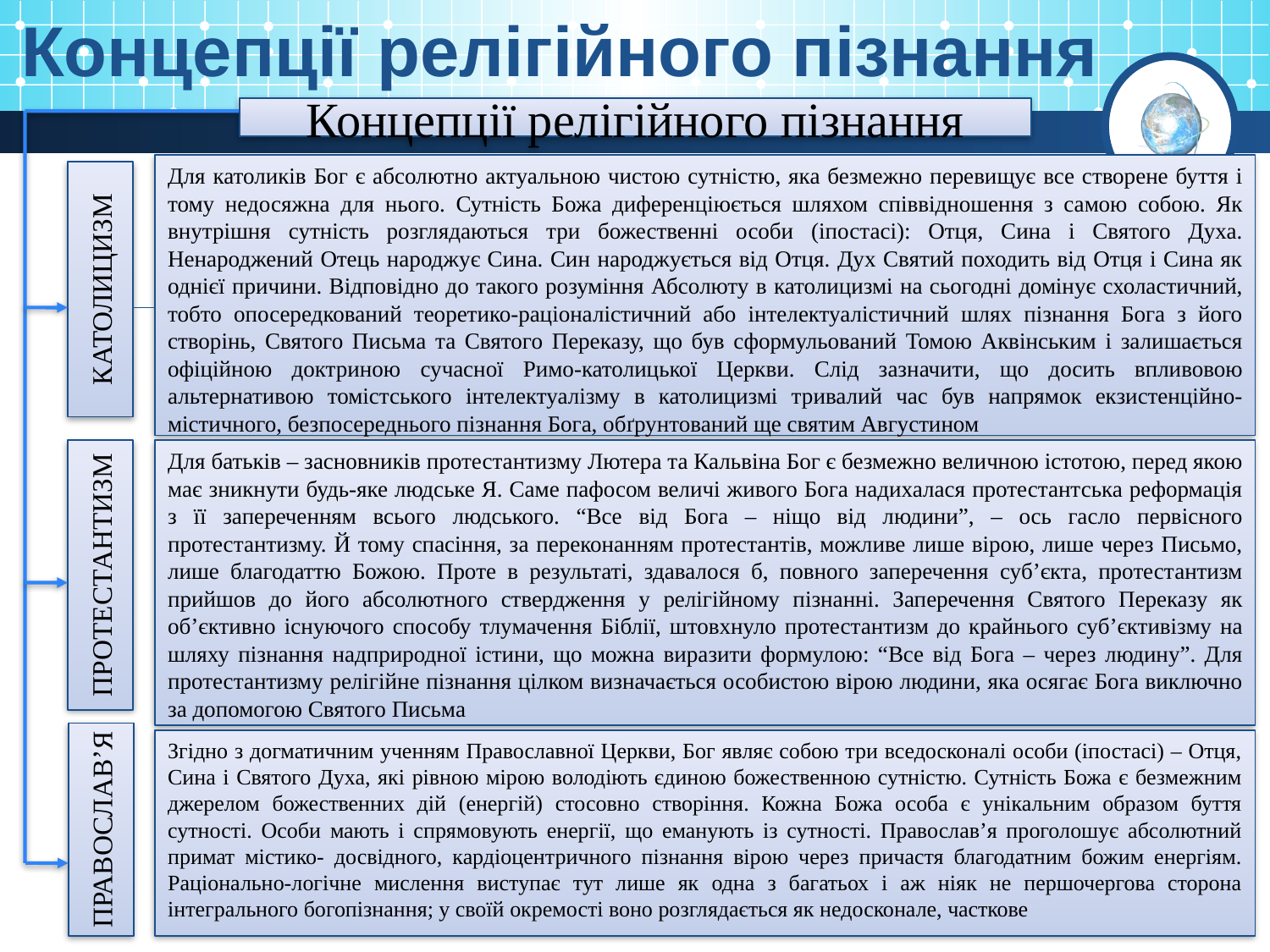

Концепції релігійного пізнання

Концепції релігійного пізнання

Для католиків Бог є абсолютно актуальною чистою сутністю, яка безмежно перевищує все створене буття і тому недосяжна для нього. Сутність Божа диференціюється шляхом співвідношення з самою собою. Як внутрішня сутність розглядаються три божественні особи (іпостасі): Отця, Сина і Святого Духа. Ненароджений Отець народжує Сина. Син народжується від Отця. Дух Святий походить від Отця і Сина як однієї причини. Відповідно до такого розуміння Абсолюту в католицизмі на сьогодні домінує схоластичний, тобто опосередкований теоретико-раціоналістичний або інтелектуалістичний шлях пізнання Бога з його створінь, Святого Письма та Святого Переказу, що був сформульований Томою Аквінським і залишається офіційною доктриною сучасної Римо-католицької Церкви. Слід зазначити, що досить впливовою альтернативою томістського інтелектуалізму в католицизмі тривалий час був напрямок екзистенційно-містичного, безпосереднього пізнання Бога, обґрунтований ще святим Августином
КАТОЛИЦИЗМ

ПРОТЕСТАНТИЗМ
Для батьків – засновників протестантизму Лютера та Кальвіна Бог є безмежно величною істотою, перед якою має зникнути будь-яке людське Я. Саме пафосом величі живого Бога надихалася протестантська реформація з її запереченням всього людського. “Все від Бога – ніщо від людини”, – ось гасло первісного протестантизму. Й тому спасіння, за переконанням протестантів, можливе лише вірою, лише через Письмо, лише благодаттю Божою. Проте в результаті, здавалося б, повного заперечення суб’єкта, протестантизм прийшов до його абсолютного ствердження у релігійному пізнанні. Заперечення Святого Переказу як об’єктивно існуючого способу тлумачення Біблії, штовхнуло протестантизм до крайнього суб’єктивізму на шляху пізнання надприродної істини, що можна виразити формулою: “Все від Бога – через людину”. Для протестантизму релігійне пізнання цілком визначається особистою вірою людини, яка осягає Бога виключно за допомогою Святого Письма

ПРАВОСЛАВ’Я
Згідно з догматичним ученням Православної Церкви, Бог являє собою три вседосконалі особи (іпостасі) – Отця, Сина і Святого Духа, які рівною мірою володіють єдиною божественною сутністю. Сутність Божа є безмежним джерелом божественних дій (енергій) стосовно створіння. Кожна Божа особа є унікальним образом буття сутності. Особи мають і спрямовують енергії, що еманують із сутності. Православ’я проголошує абсолютний примат містико- досвідного, кардіоцентричного пізнання вірою через причастя благодатним божим енергіям. Раціонально-логічне мислення виступає тут лише як одна з багатьох і аж ніяк не першочергова сторона інтегрального богопізнання; у своїй окремості воно розглядається як недосконале, часткове